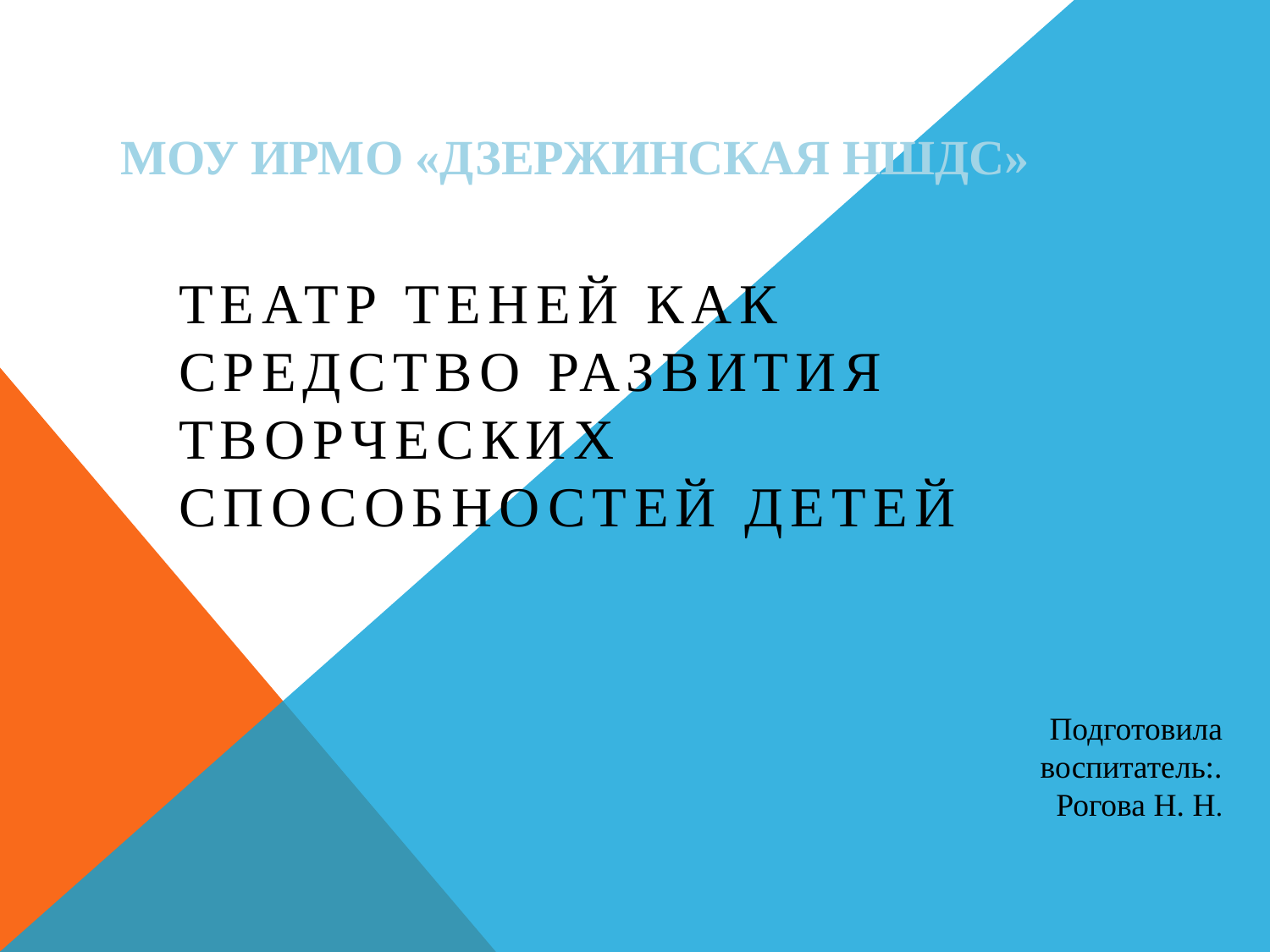

# МОУ ИРМО «Дзержинская НШДС»
Театр теней как средство развития творческих способностей детей

Подготовила воспитатель:.
Рогова Н. Н.